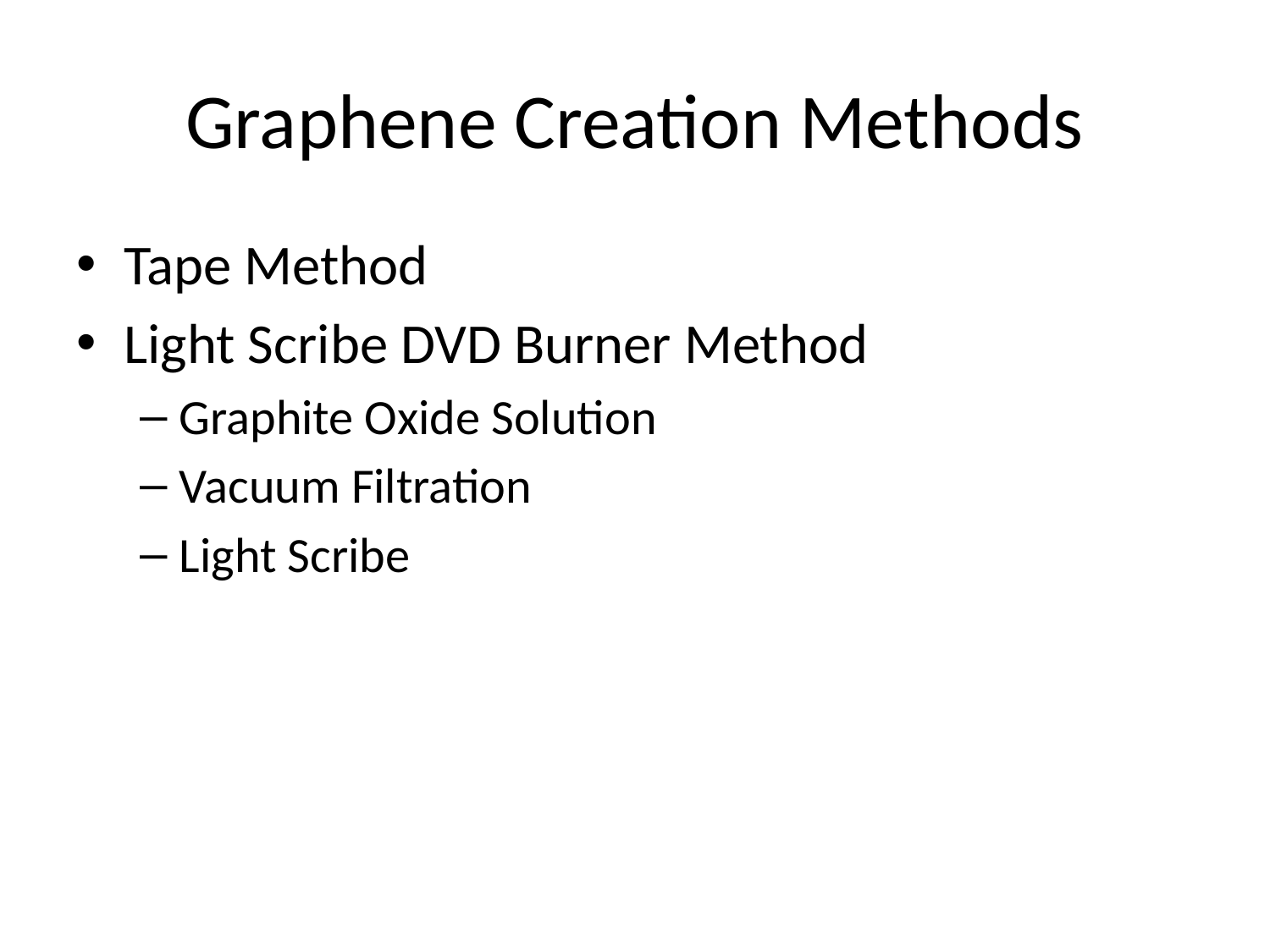

# Graphene Creation Methods
Tape Method
Light Scribe DVD Burner Method
Graphite Oxide Solution
Vacuum Filtration
Light Scribe